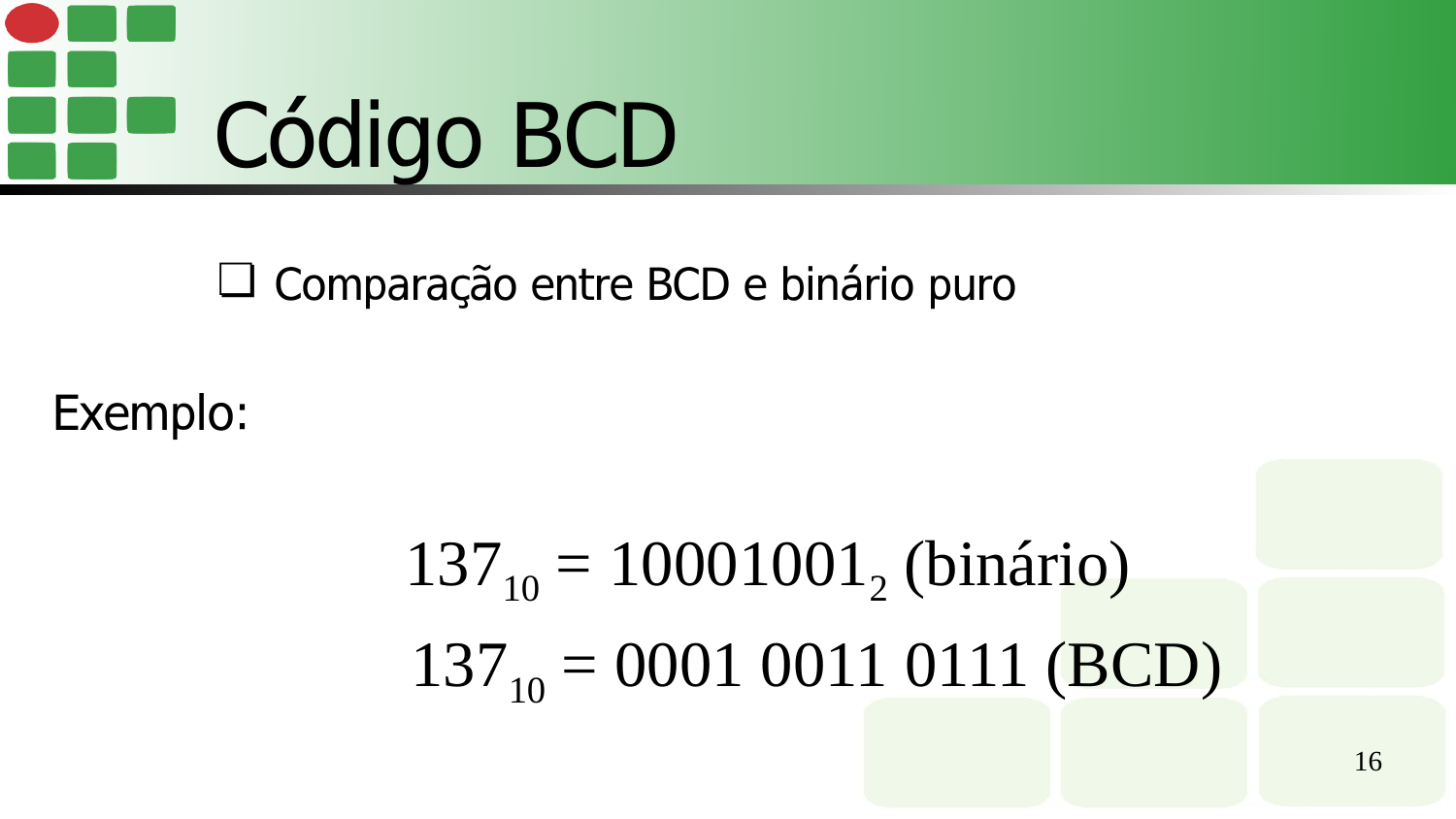

Código BCD
Comparação entre BCD e binário puro
Exemplo:

                         13710 = 100010012 (binário)
                      13710 = 0001 0011 0111 (BCD)
16